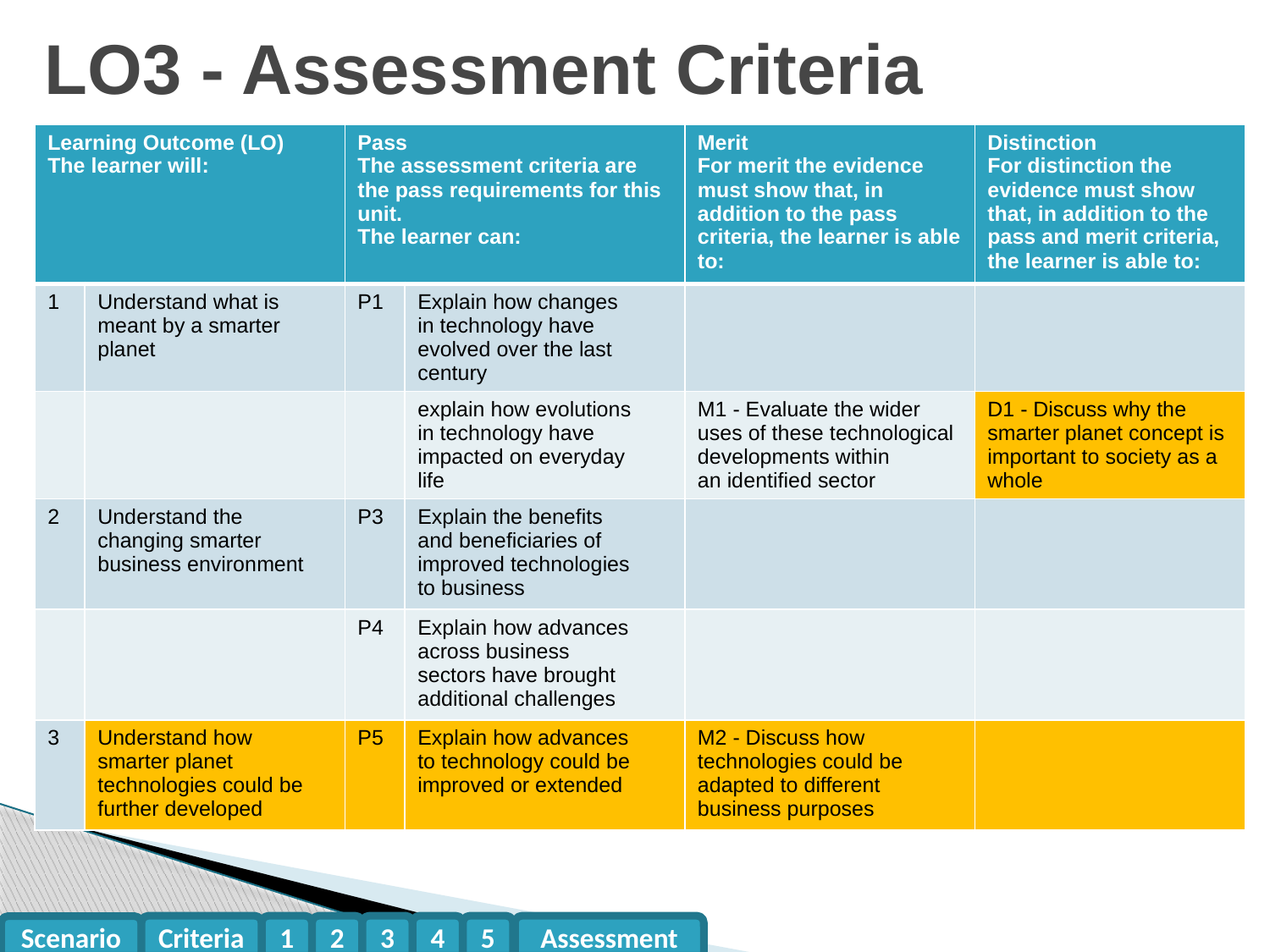

# LO3 - Assessment Criteria
| Learning Outcome (LO) The learner will: |  | Pass The assessment criteria are the pass requirements for this unit. The learner can: |  | Merit For merit the evidence must show that, in addition to the pass criteria, the learner is able to: | Distinction For distinction the evidence must show that, in addition to the pass and merit criteria, the learner is able to: |
| --- | --- | --- | --- | --- | --- |
| 1 | Understand what is meant by a smarter planet | P1 | Explain how changes in technology have evolved over the last century |  |  |
|  |  |  | explain how evolutions in technology have impacted on everyday life | M1 - Evaluate the wider uses of these technological developments within an identified sector | D1 - Discuss why the smarter planet concept is important to society as a whole |
| 2 | Understand the changing smarter business environment | P3 | Explain the benefits and beneficiaries of improved technologies to business |  |  |
|  |  | P4 | Explain how advances across business sectors have brought additional challenges |  |  |
| 3 | Understand how smarter planet technologies could be further developed | P5 | Explain how advances to technology could be improved or extended | M2 - Discuss how technologies could be adapted to different business purposes |  |